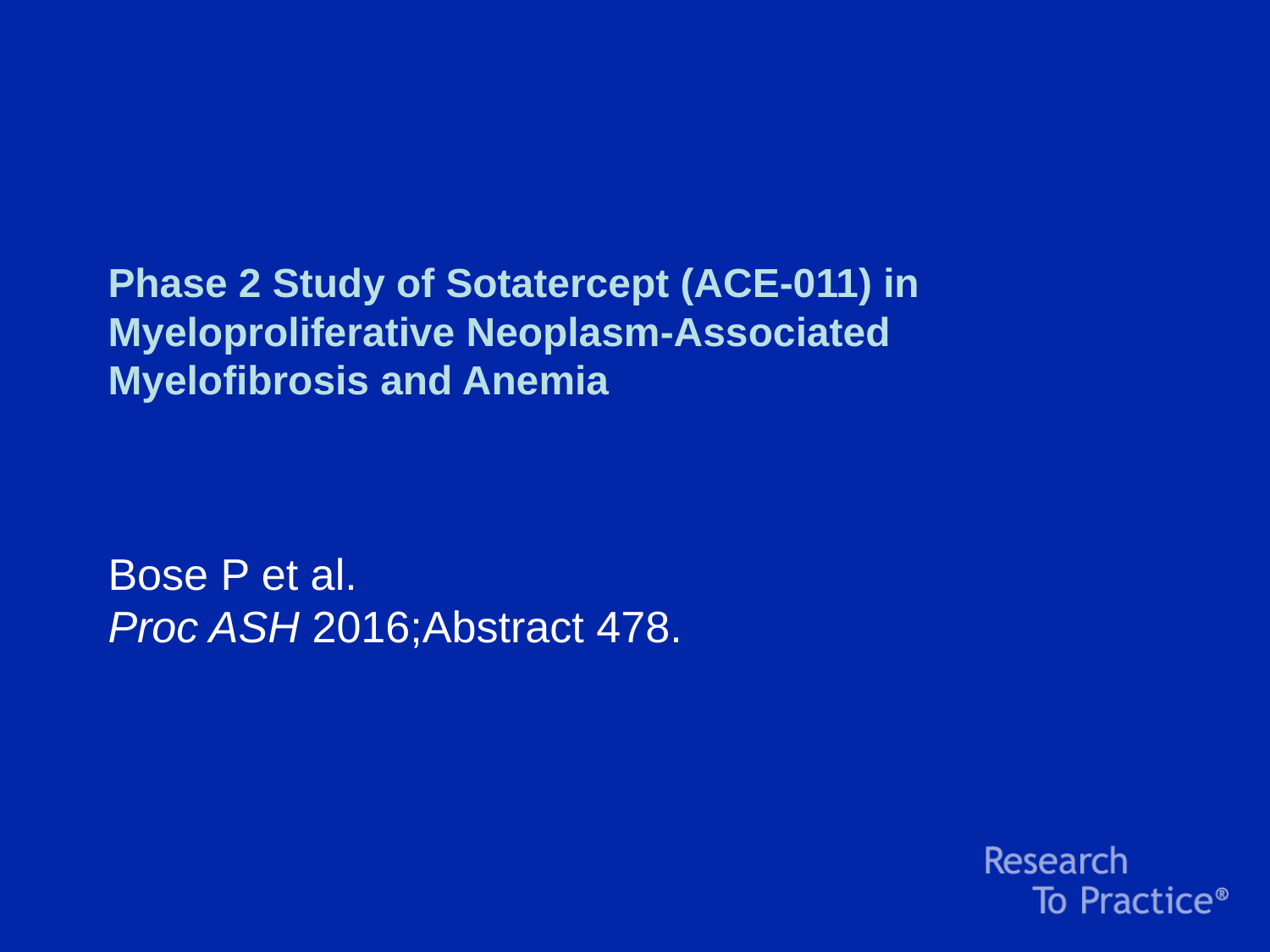

# Phase 2 Study of Sotatercept (ACE-011) in Myeloproliferative Neoplasm-Associated Myelofibrosis and Anemia
Bose P et al.
Proc ASH 2016;Abstract 478.